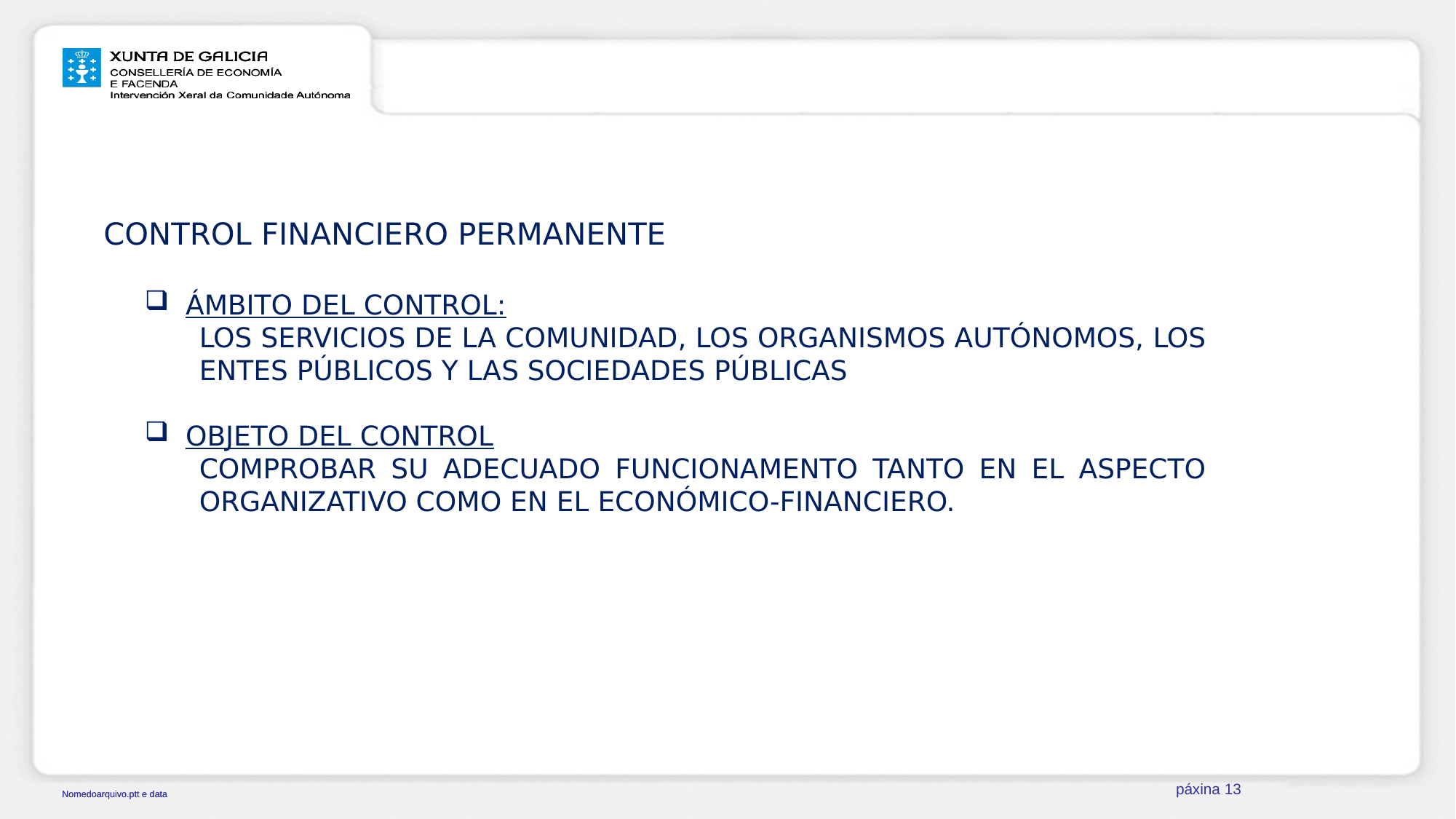

CONTROL FINANCIERO PERMANENTE

ÁMBITO DEL CONTROL:
LOS SERVICIOS DE LA COMUNIDAD, LOS ORGANISMOS AUTÓNOMOS, LOS ENTES PÚBLICOS Y LAS SOCIEDADES PÚBLICAS

OBJETO DEL CONTROL
COMPROBAR SU ADECUADO FUNCIONAMENTO TANTO EN EL ASPECTO ORGANIZATIVO COMO EN EL ECONÓMICO-FINANCIERO.

páxina 13